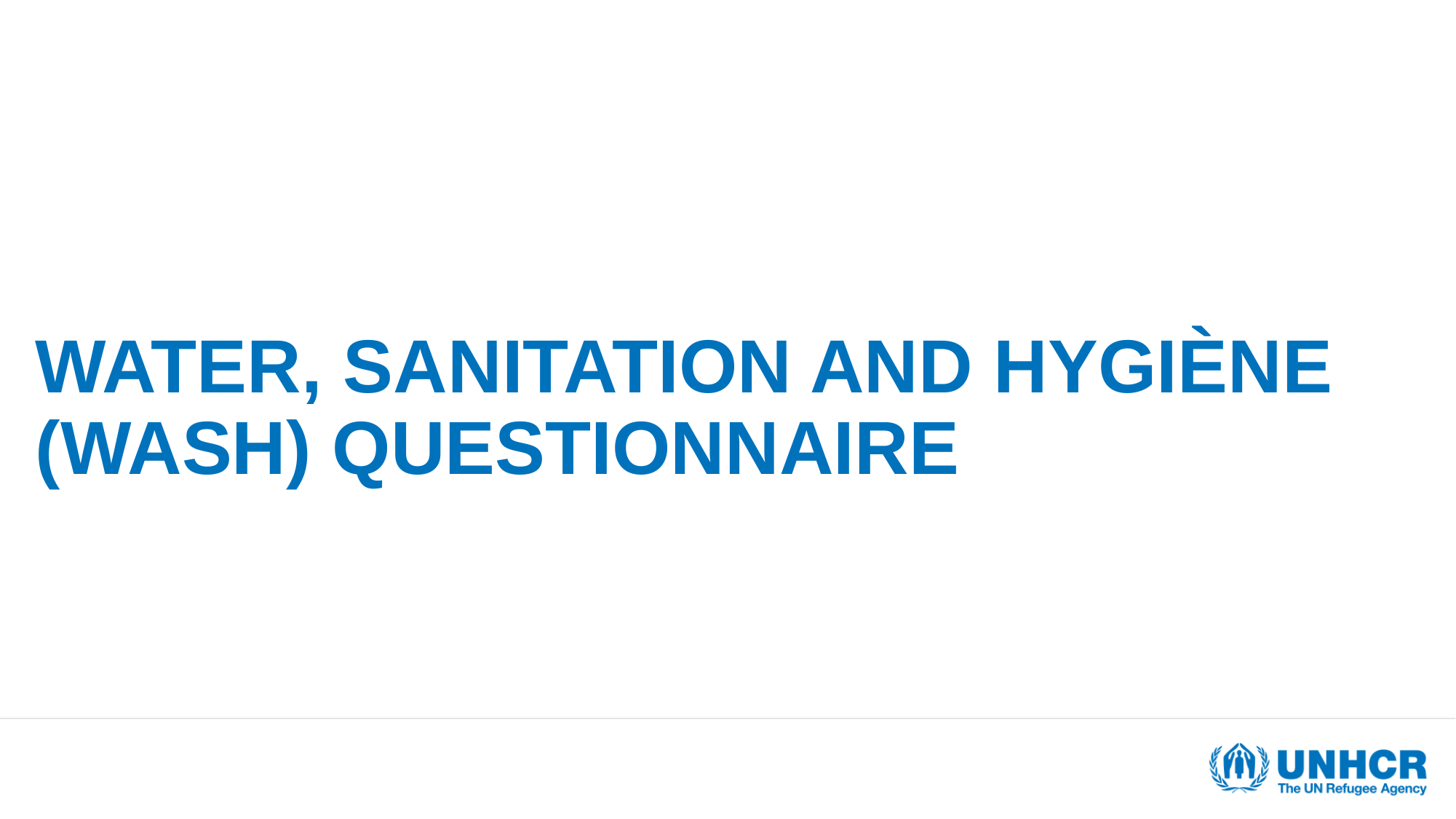

# Water, sanitation and hygiène (WASH) Questionnaire